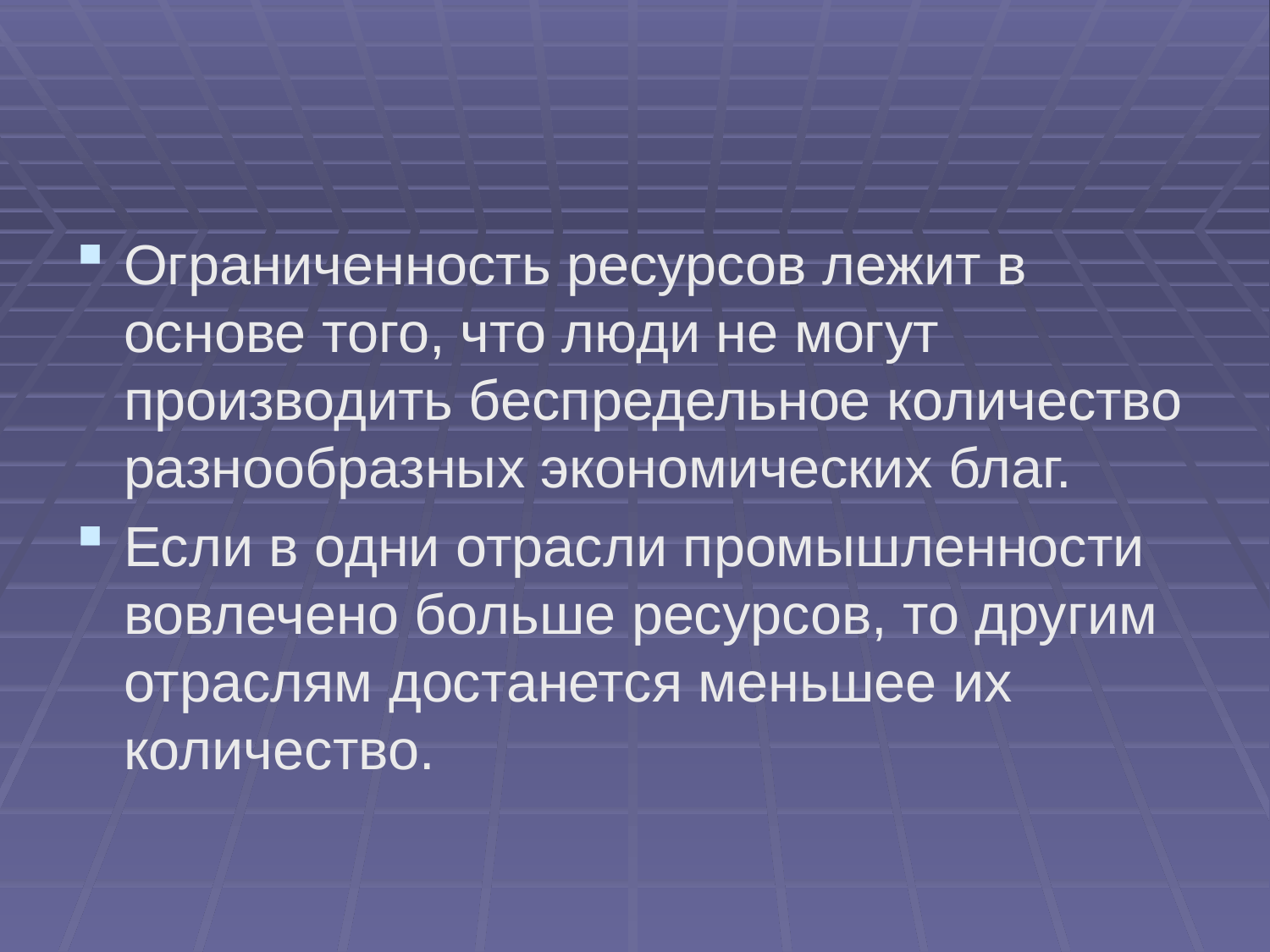

#
Ограниченность ресурсов лежит в основе того, что люди не могут производить беспредельное количество разнообразных экономических благ.
Если в одни отрасли промышленности вовлечено больше ресурсов, то другим отраслям достанется меньшее их количество.